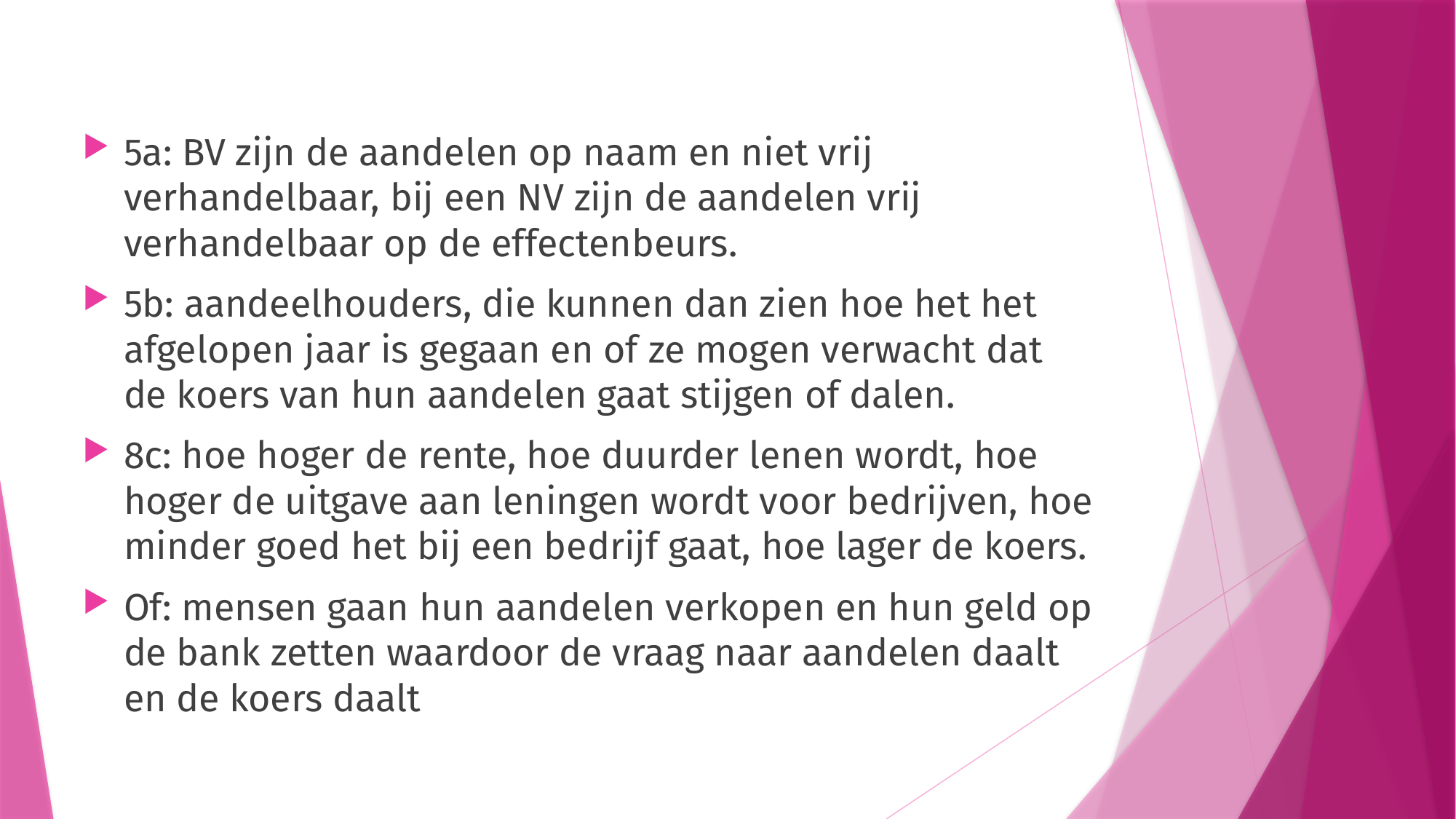

5a: BV zijn de aandelen op naam en niet vrij verhandelbaar, bij een NV zijn de aandelen vrij verhandelbaar op de effectenbeurs.
5b: aandeelhouders, die kunnen dan zien hoe het het afgelopen jaar is gegaan en of ze mogen verwacht dat de koers van hun aandelen gaat stijgen of dalen.
8c: hoe hoger de rente, hoe duurder lenen wordt, hoe hoger de uitgave aan leningen wordt voor bedrijven, hoe minder goed het bij een bedrijf gaat, hoe lager de koers.
Of: mensen gaan hun aandelen verkopen en hun geld op de bank zetten waardoor de vraag naar aandelen daalt en de koers daalt